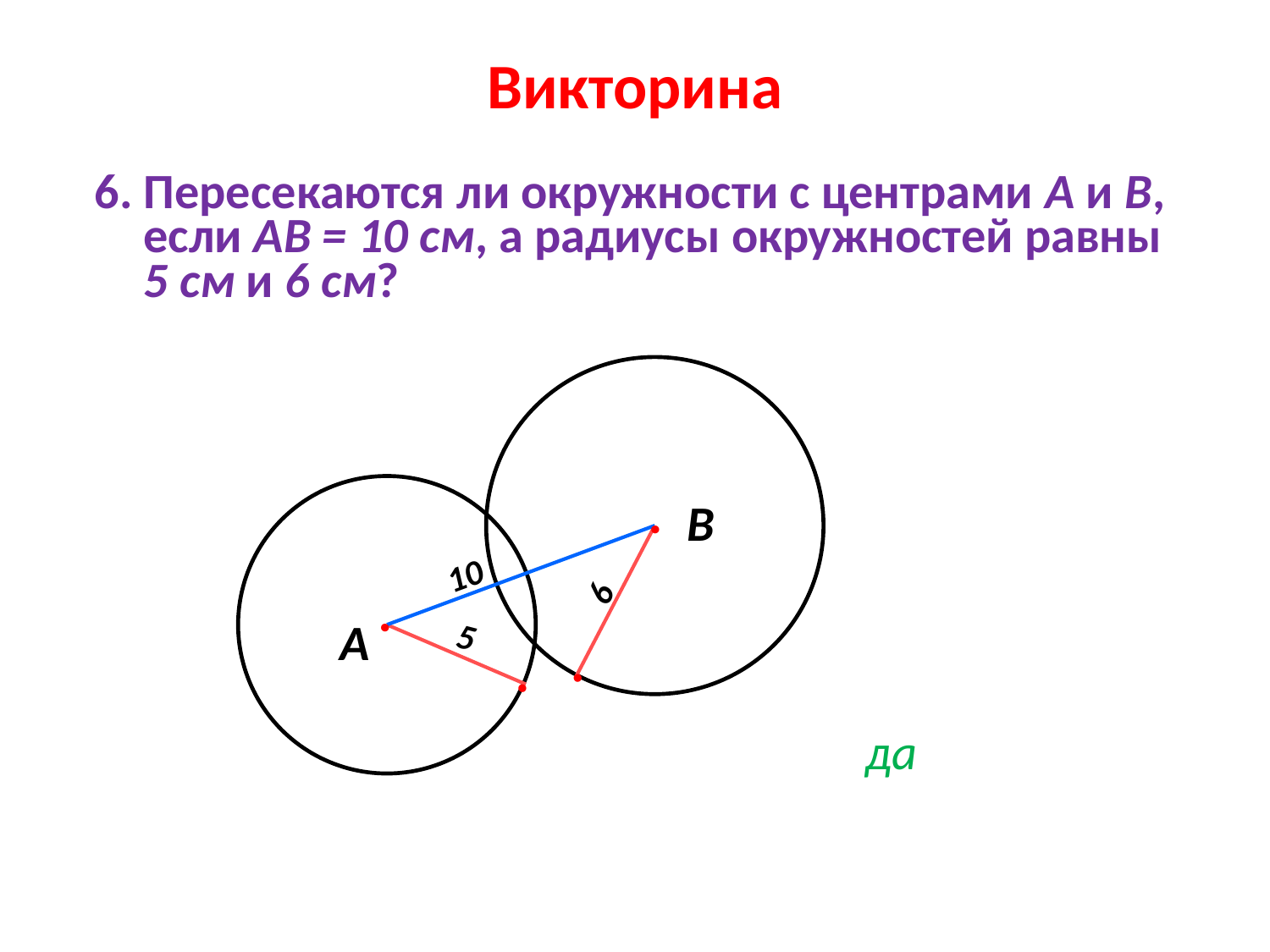

# Викторина
  6. Пересекаются ли окружности с центрами А и В, если АВ = 10 см, а радиусы окружностей равны 5 см и 6 см?

.

В
10
6
.
А
5
.
.
да